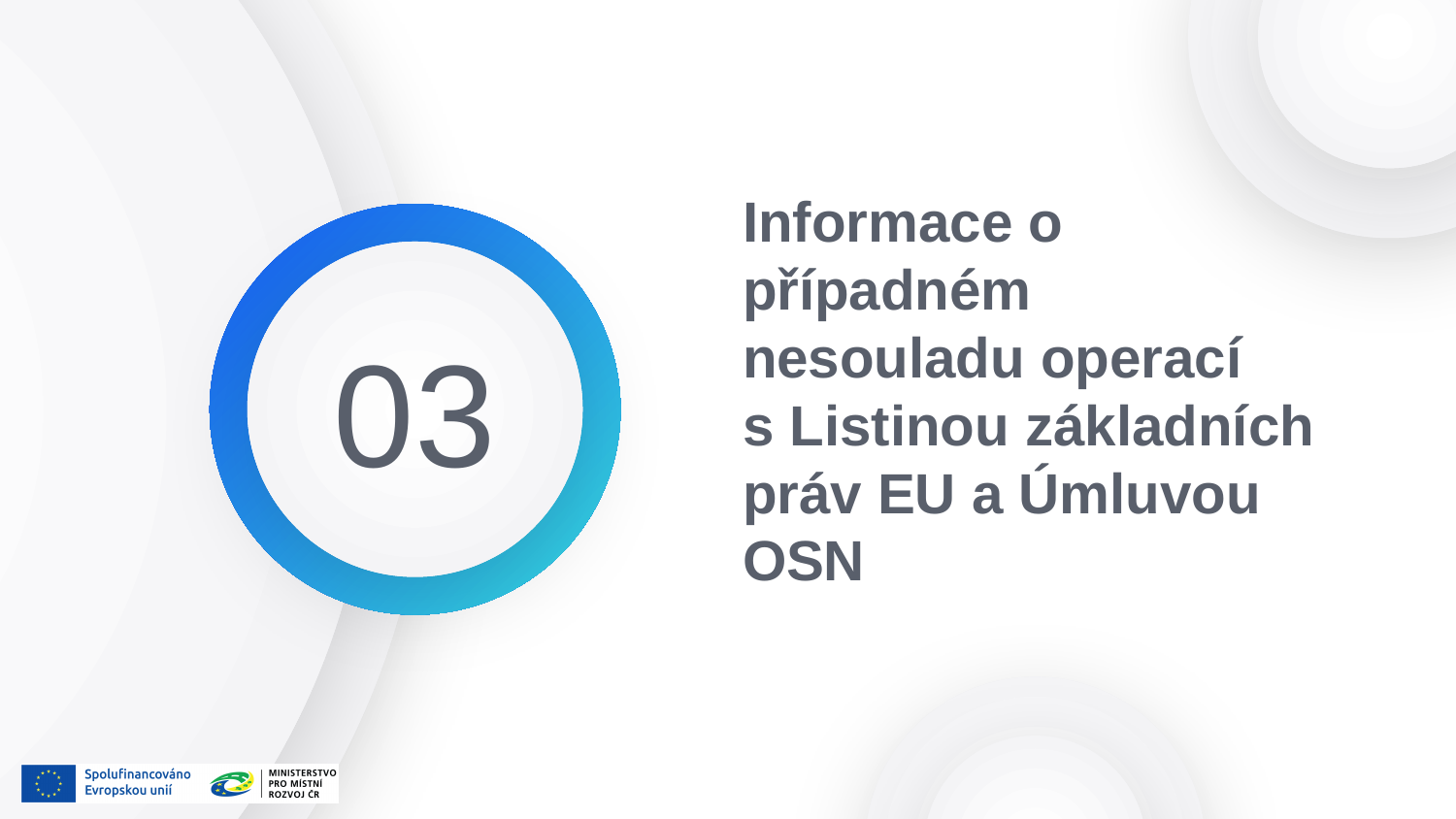

03
# Informace o případném nesouladu operací s Listinou základních práv EU a Úmluvou OSN